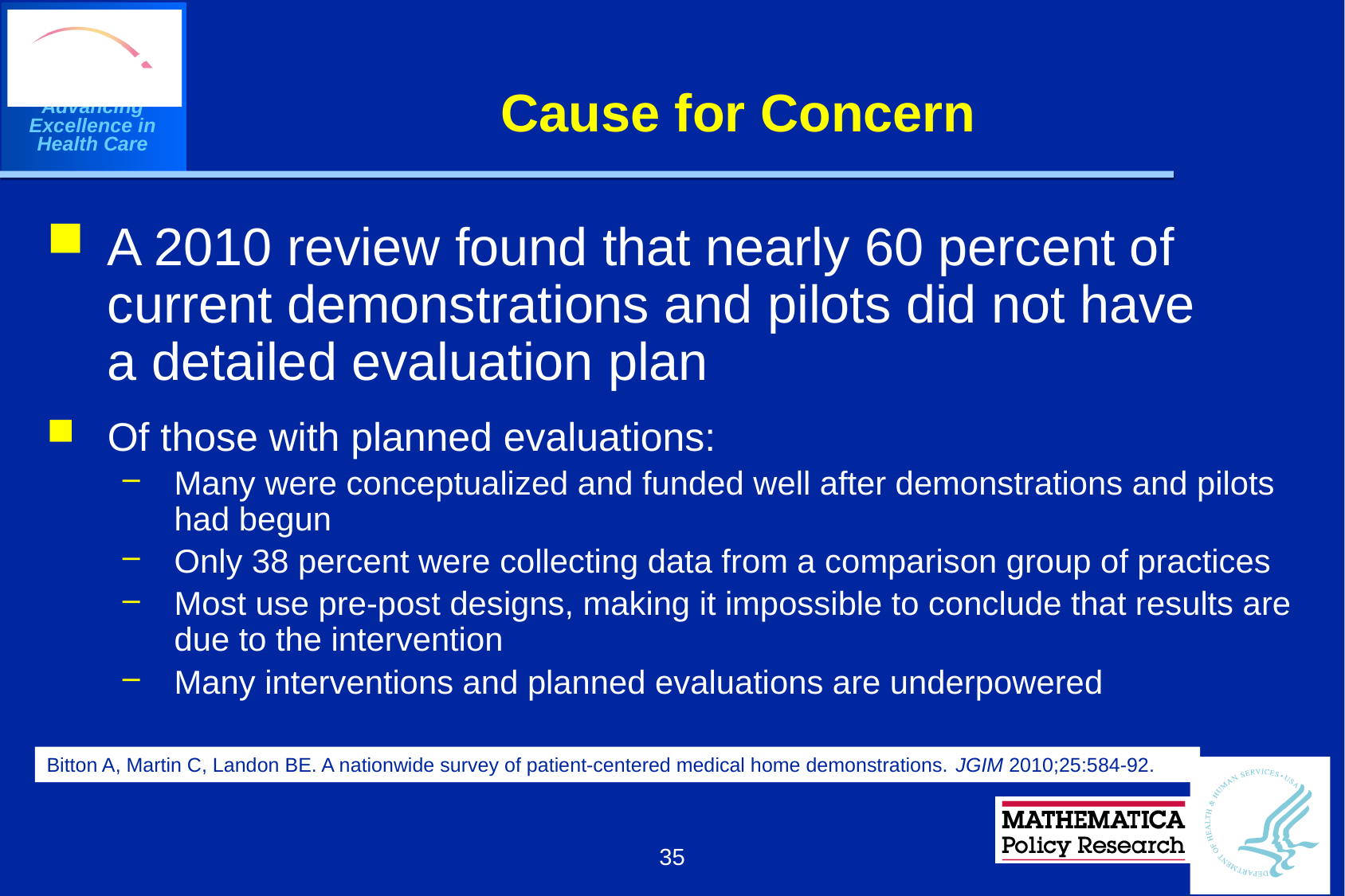

# Cause for Concern
A 2010 review found that nearly 60 percent of current demonstrations and pilots did not have
a detailed evaluation plan
Of those with planned evaluations:
Many were conceptualized and funded well after demonstrations and pilots had begun
Only 38 percent were collecting data from a comparison group of practices
Most use pre-post designs, making it impossible to conclude that results are due to the intervention
Many interventions and planned evaluations are underpowered
Bitton A, Martin C, Landon BE. A nationwide survey of patient-centered medical home demonstrations. JGIM 2010;25:584-92.
35